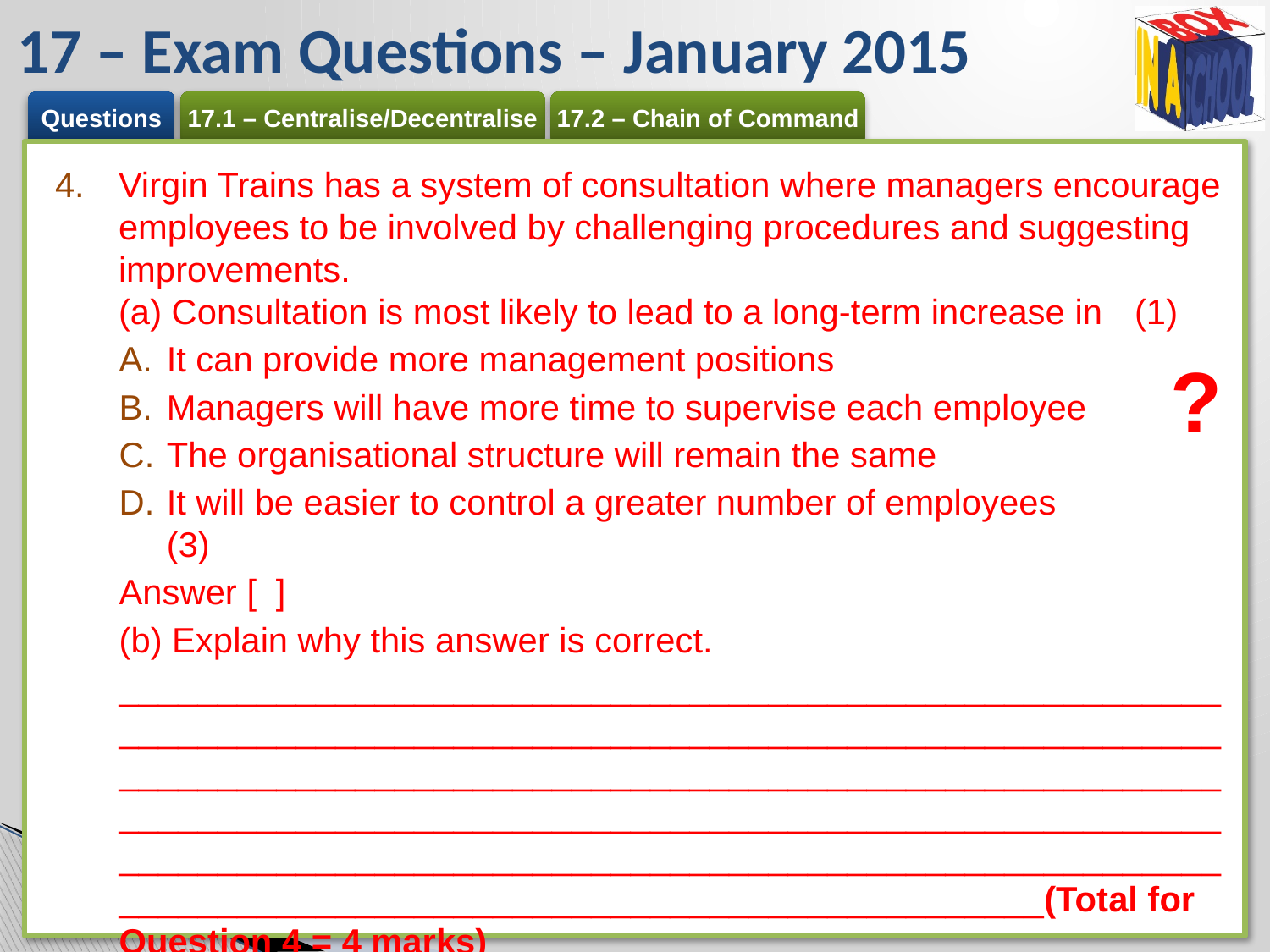

# 17 – Exam Questions – January 2015
Virgin Trains has a system of consultation where managers encourage employees to be involved by challenging procedures and suggesting improvements.
(a) Consultation is most likely to lead to a long-term increase in	(1)
It can provide more management positions
Managers will have more time to supervise each employee
The organisational structure will remain the same
It will be easier to control a greater number of employees	(3)
Answer [  ]
(b) Explain why this answer is correct.
_______________________________________________________________________________________________________________________________________________________________________________________________________________________________________________________________________________________________________________________________________(Total for Question 4 = 4 marks)
?